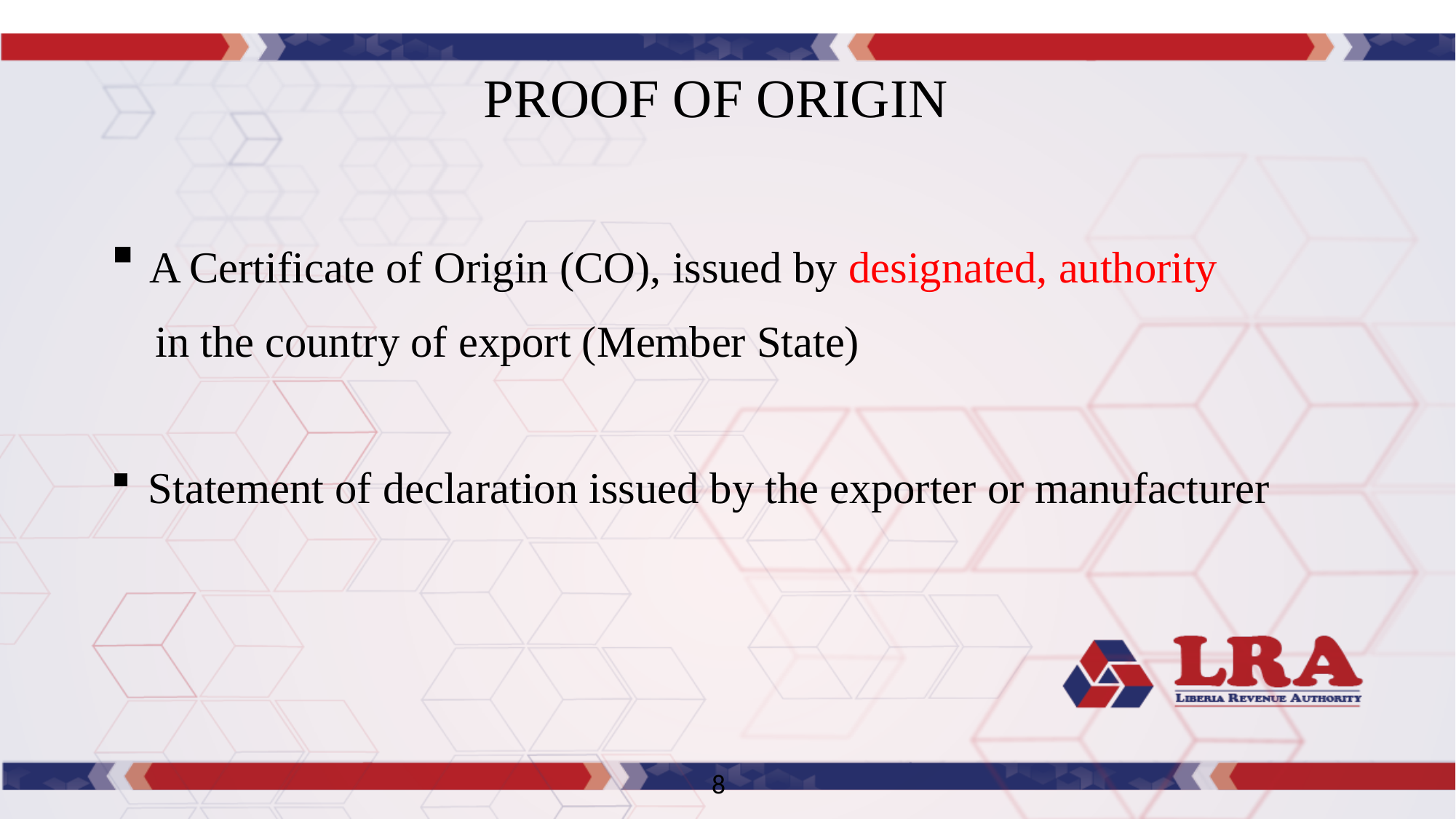

# PROOF OF ORIGIN
 A Certificate of Origin (CO), issued by designated, authority
    in the country of export (Member State)

 Statement of declaration issued by the exporter or manufacturer

8